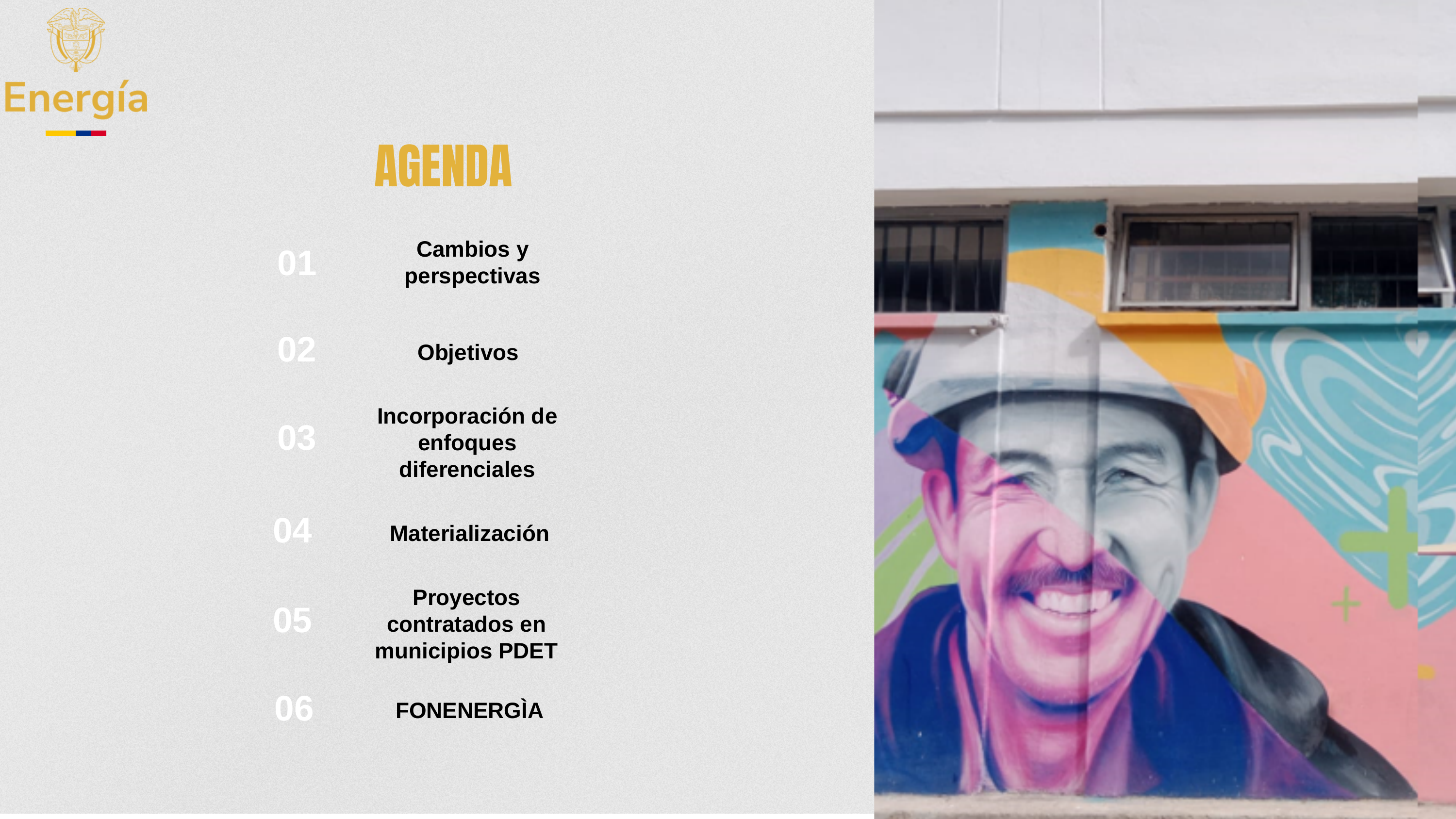

AGENDA

Cambios y perspectivas
01

02

Objetivos
Incorporación de enfoques diferenciales

03

04
Materialización

Proyectos contratados en municipios PDET

05

06
 FONENERGÌA